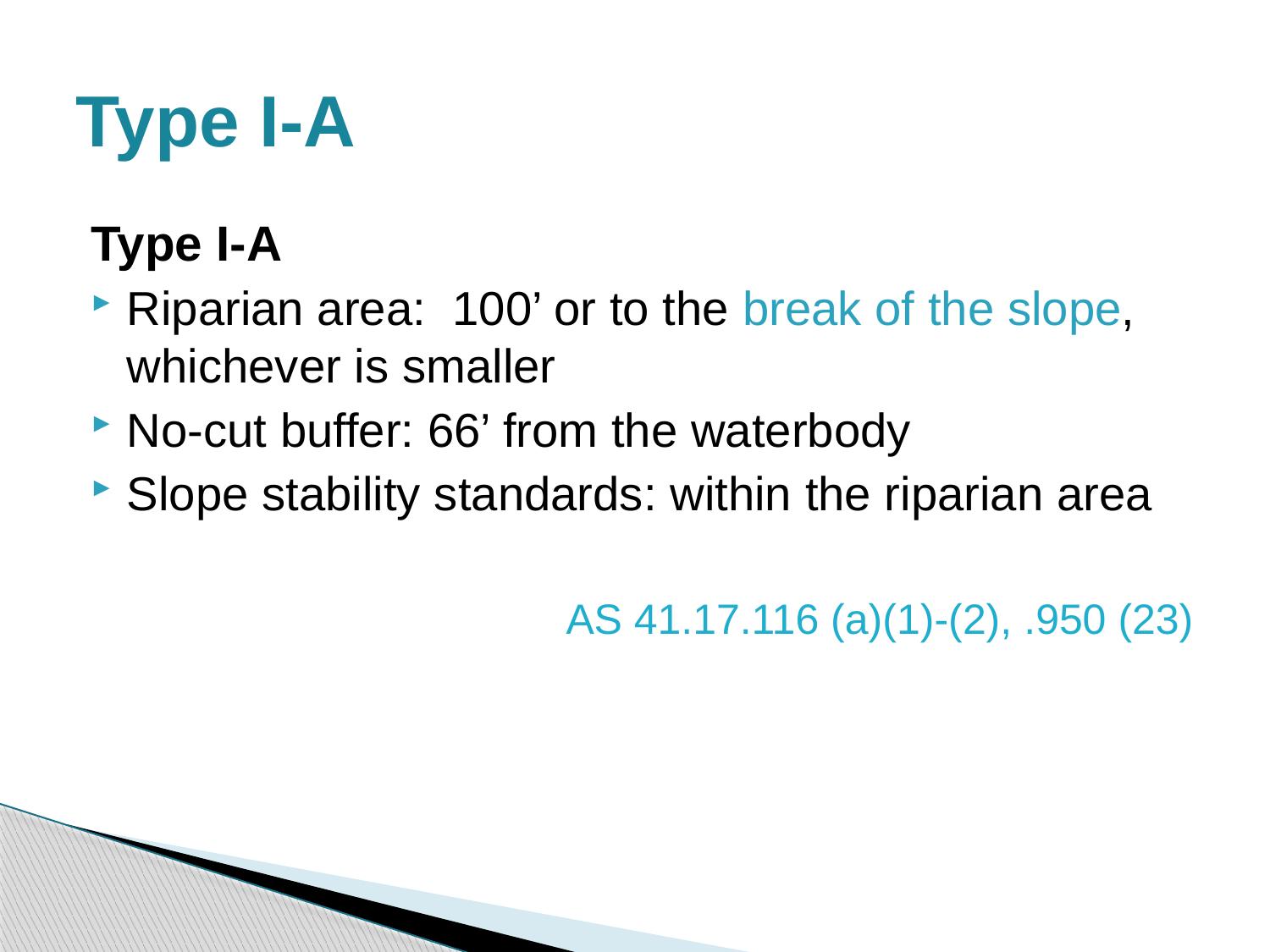

# Type I-A
Type I-A
Riparian area:  100’ or to the break of the slope, whichever is smaller
No-cut buffer: 66’ from the waterbody
Slope stability standards: within the riparian area

AS 41.17.116 (a)(1)-(2), .950 (23)